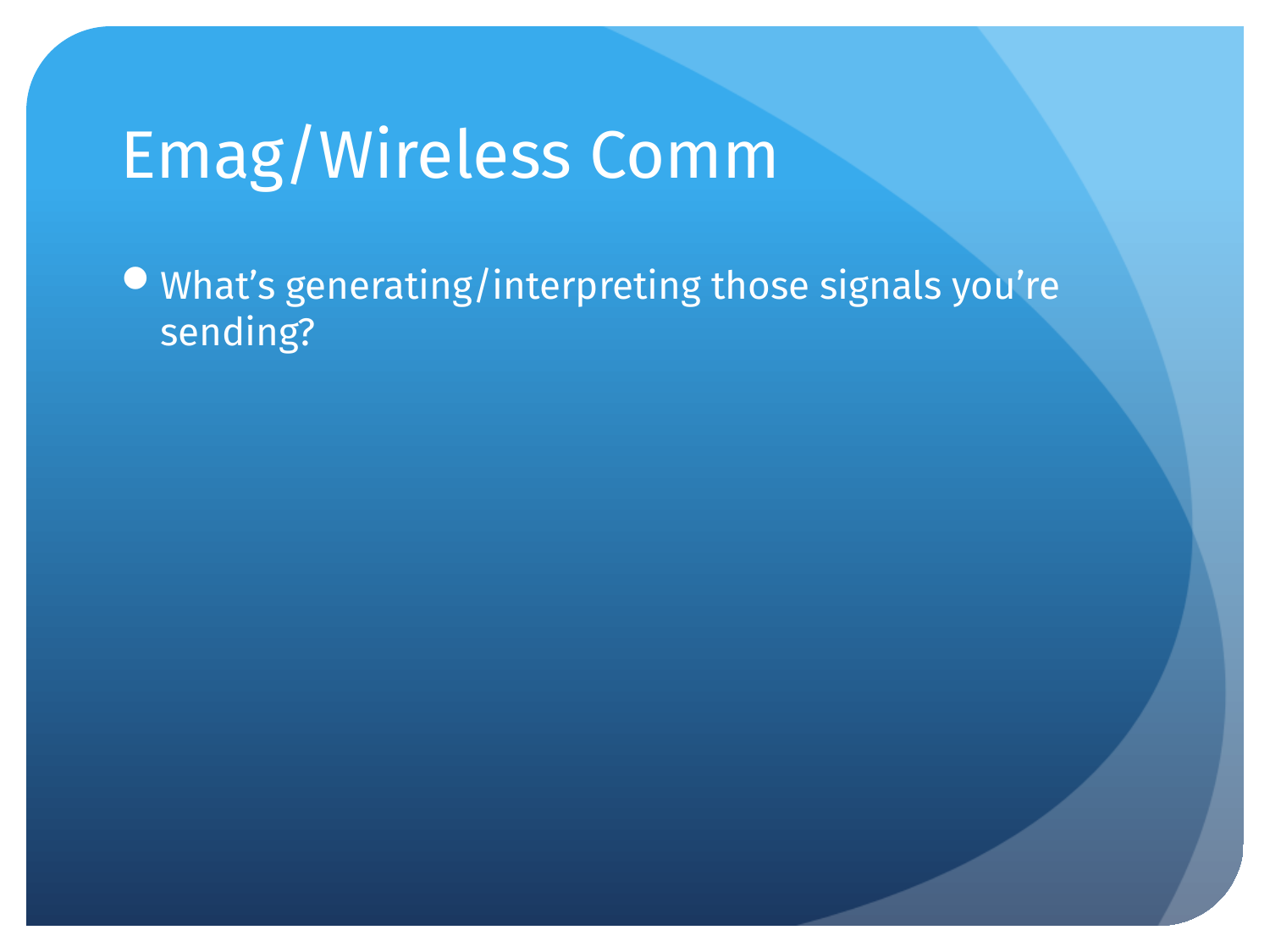

# Emag/Wireless Comm
What’s generating/interpreting those signals you’re sending?